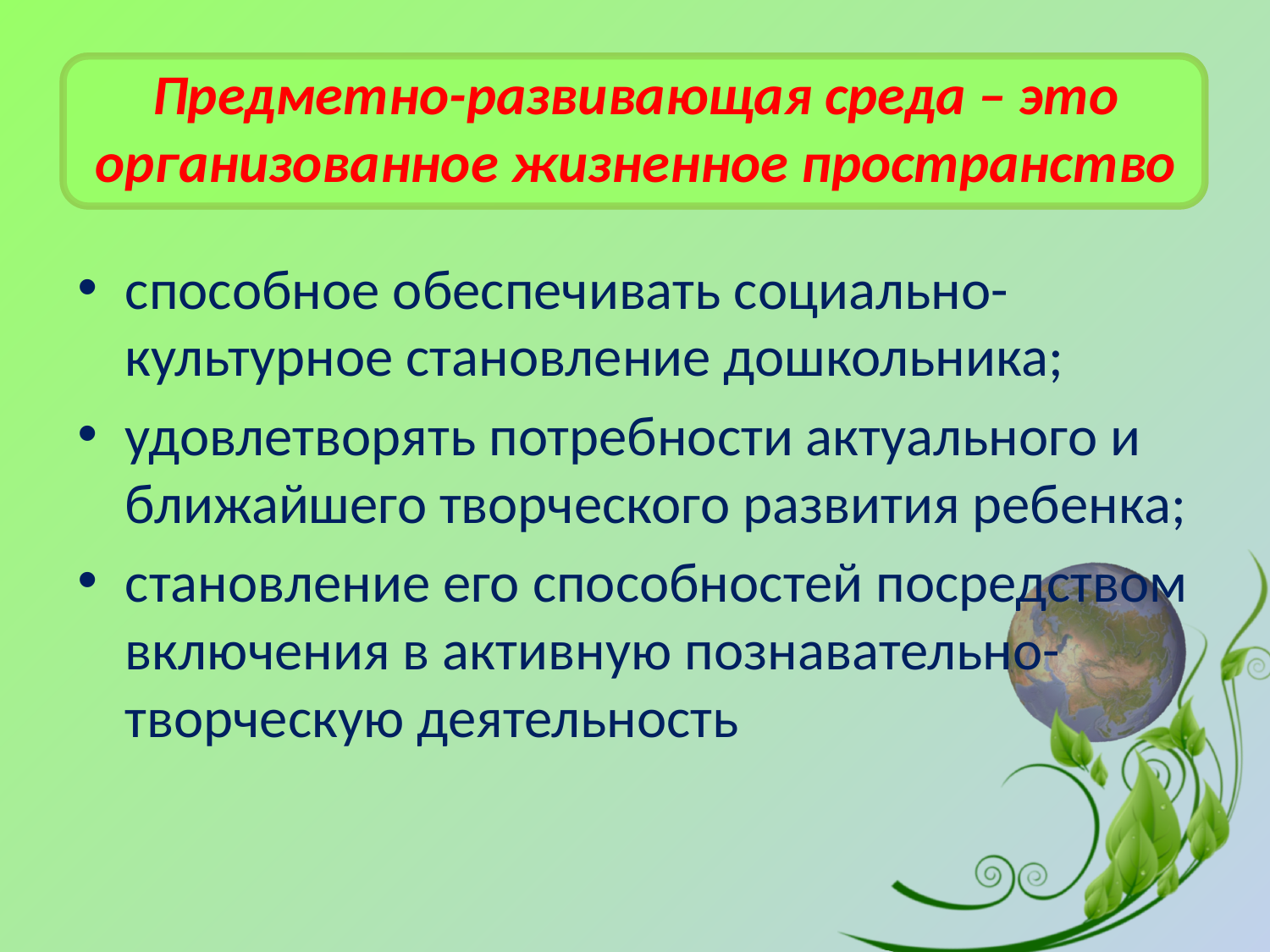

# Предметно-развивающая среда – это организованное жизненное пространство
способное обеспечивать социально-культурное становление дошкольника;
удовлетворять потребности актуального и ближайшего творческого развития ребенка;
становление его способностей посредством включения в активную познавательно-творческую деятельность